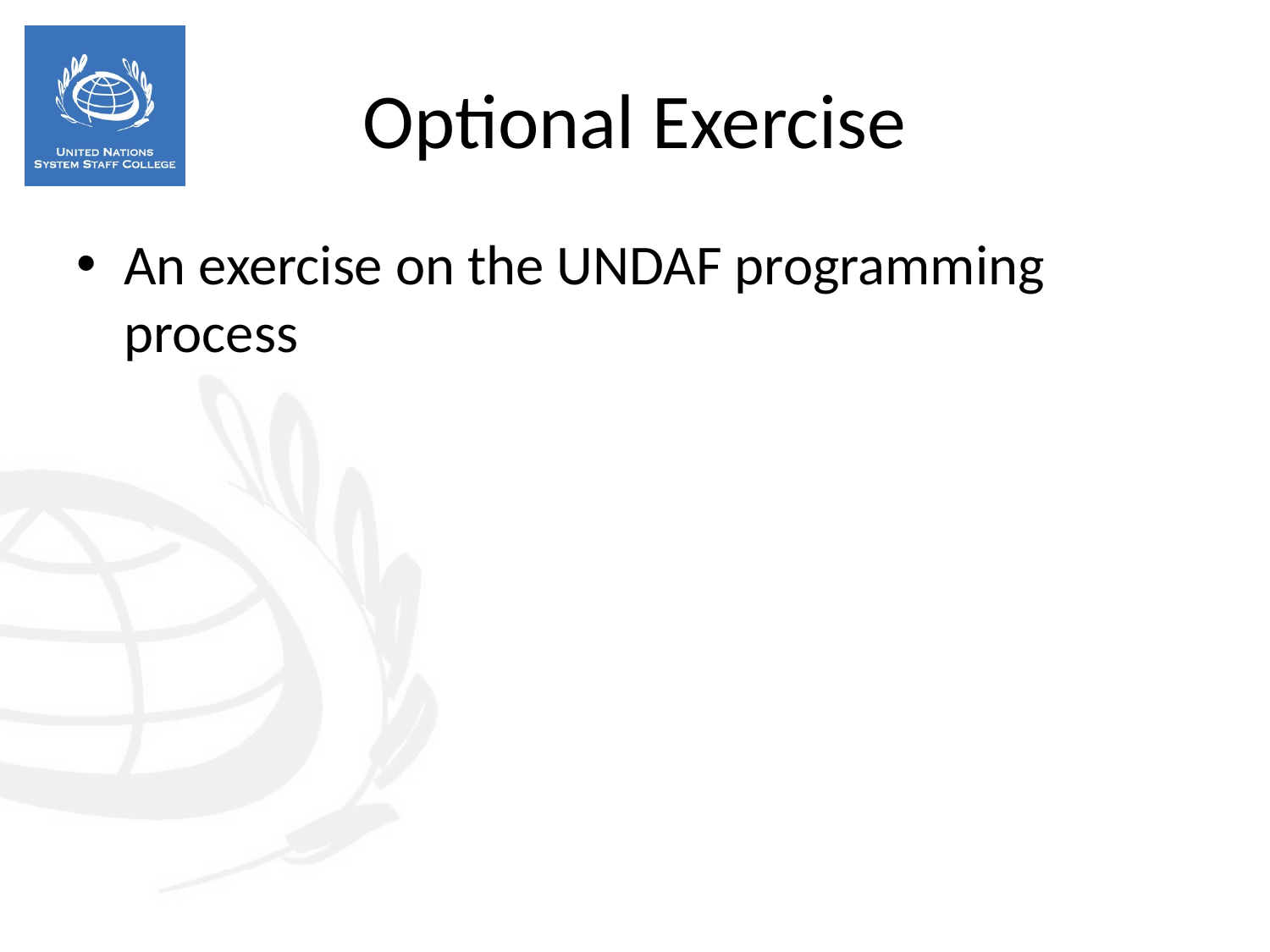

Optional Exercise
An exercise on the UNDAF programming process